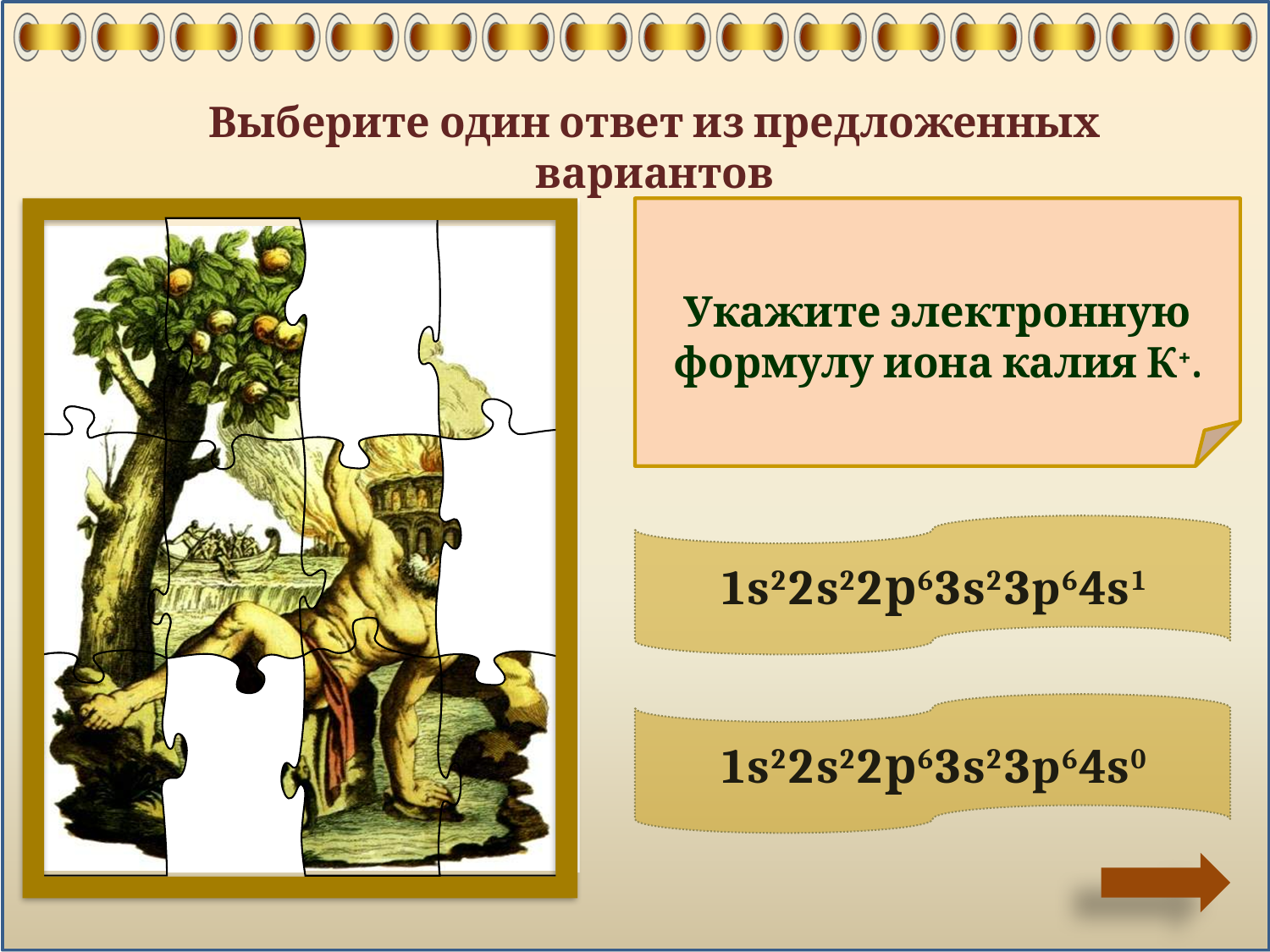

Выберите один ответ из предложенных вариантов

Укажите электронную формулу иона калия К+.

1s22s22р63s23p64s1

1s22s22р63s23p64s0